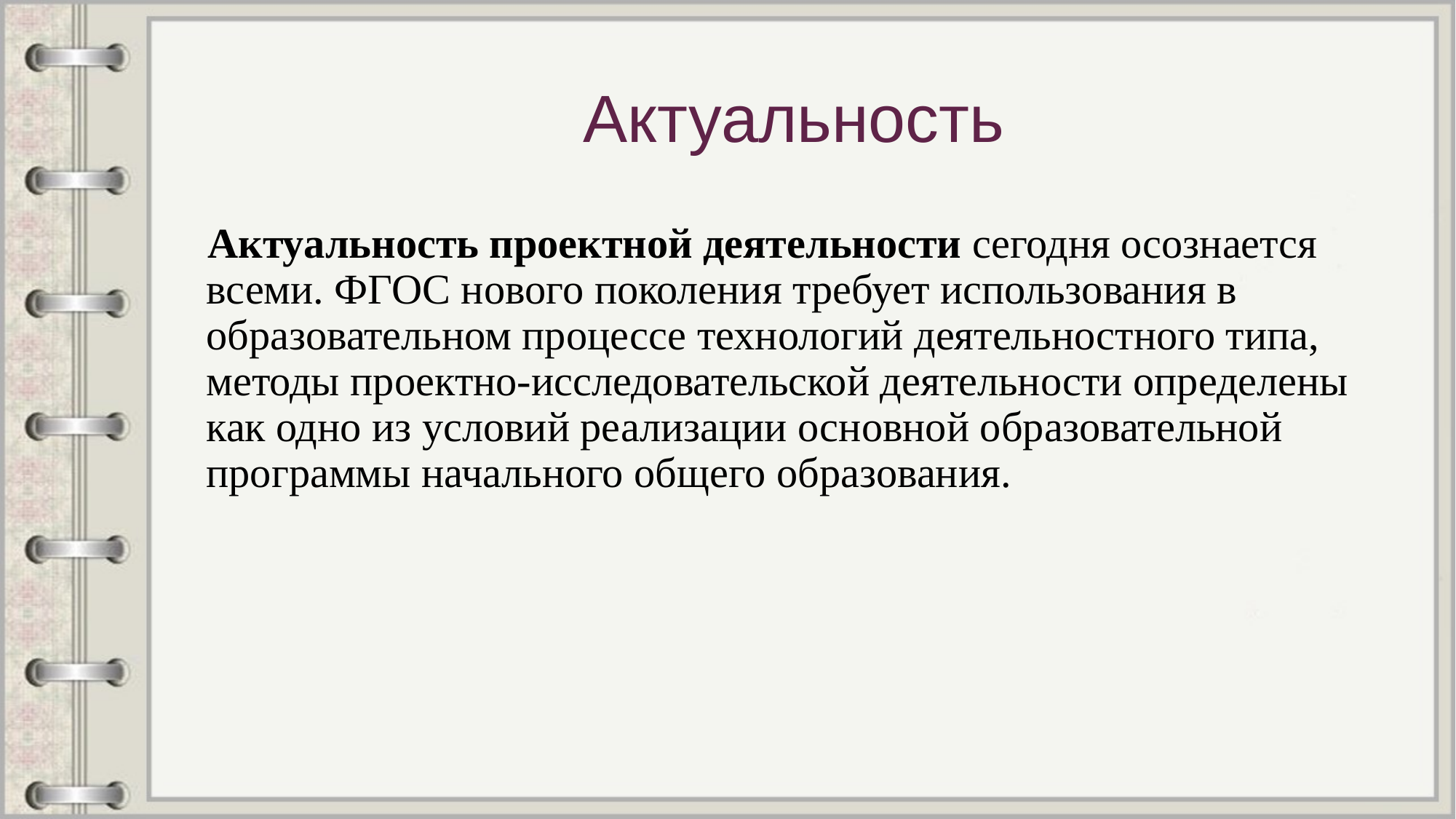

# Актуальность
   Актуальность проектной деятельности сегодня осознается всеми. ФГОС нового поколения требует использования в образовательном процессе технологий деятельностного типа, методы проектно-исследовательской деятельности определены как одно из условий реализации основной образовательной программы начального общего образования.